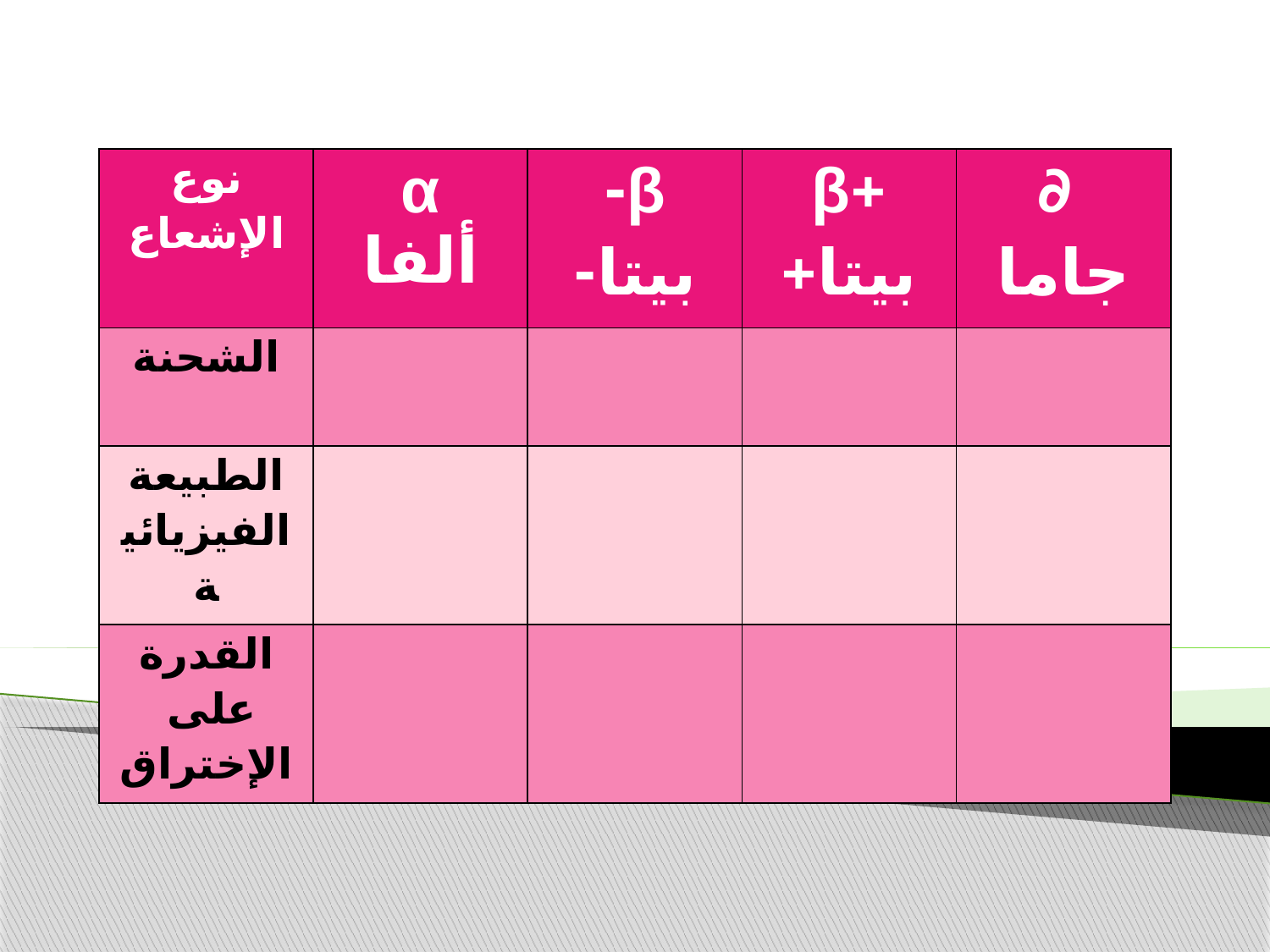

| نوع الإشعاع | α ألفا | β- بيتا- | +β بيتا+ | ∂ جاما |
| --- | --- | --- | --- | --- |
| الشحنة |  |  |  |  |
| الطبيعة الفيزيائية |  |  |  |  |
| القدرة على الإختراق |  |  |  |  |
# إملئي الجدول التالي بما يناسبه....